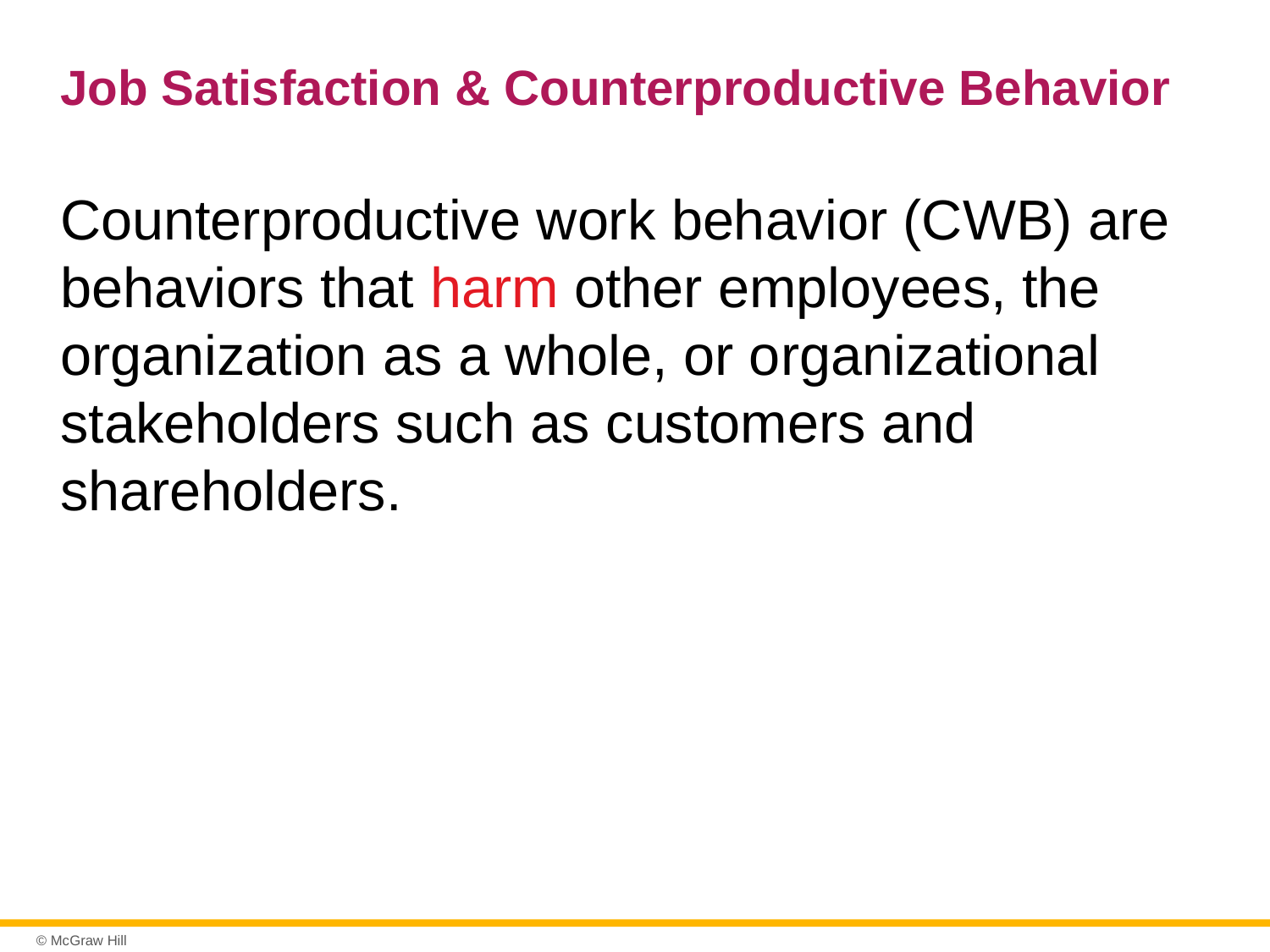

# Job Satisfaction & Counterproductive Behavior
Counterproductive work behavior (CWB) are behaviors that harm other employees, the organization as a whole, or organizational stakeholders such as customers and shareholders.